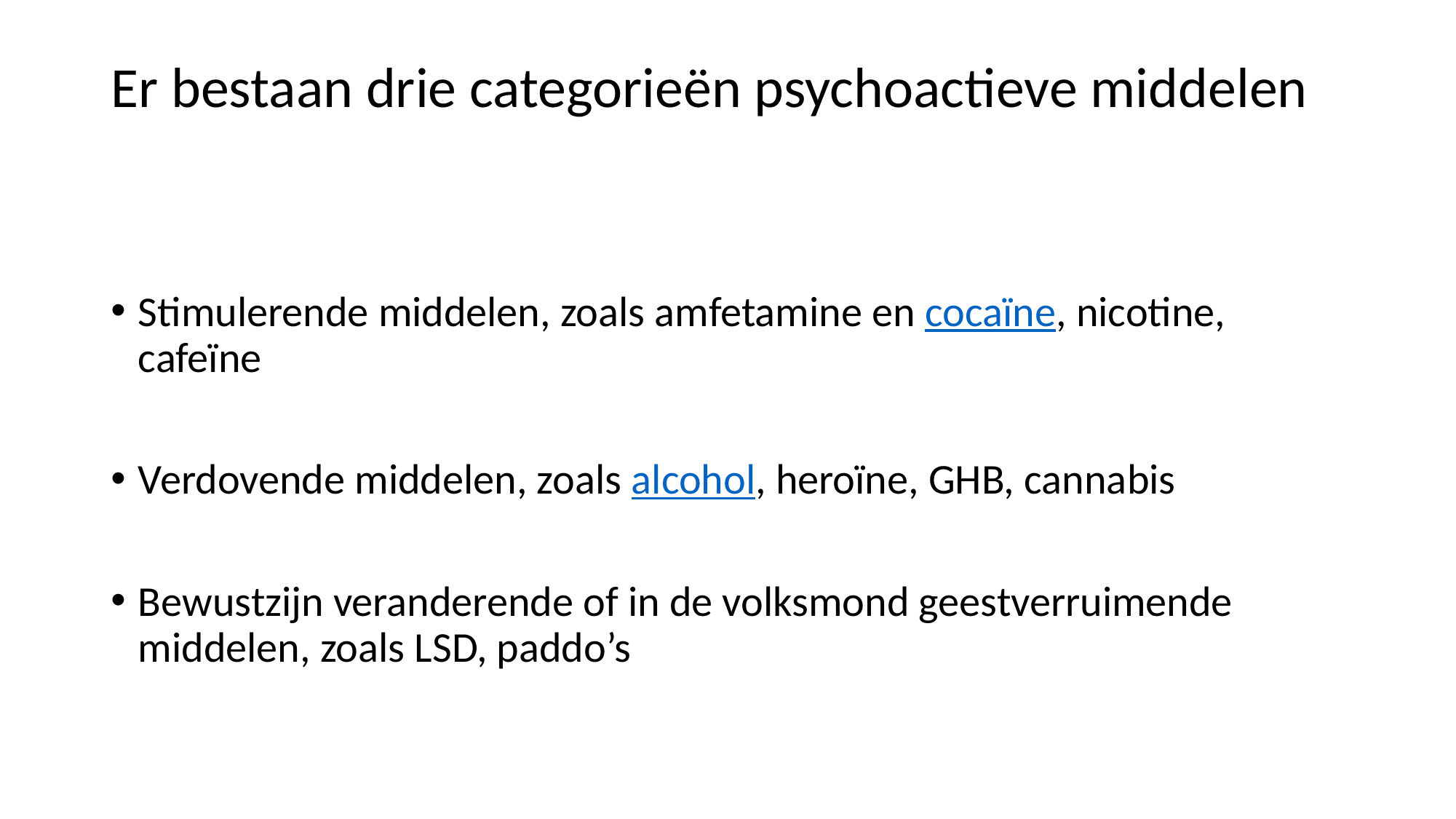

# Er bestaan drie categorieën psychoactieve middelen

Stimulerende middelen, zoals amfetamine en cocaïne, nicotine, cafeïne

Verdovende middelen, zoals alcohol, heroïne, GHB, cannabis

Bewustzijn veranderende of in de volksmond geestverruimende middelen, zoals LSD, paddo’s